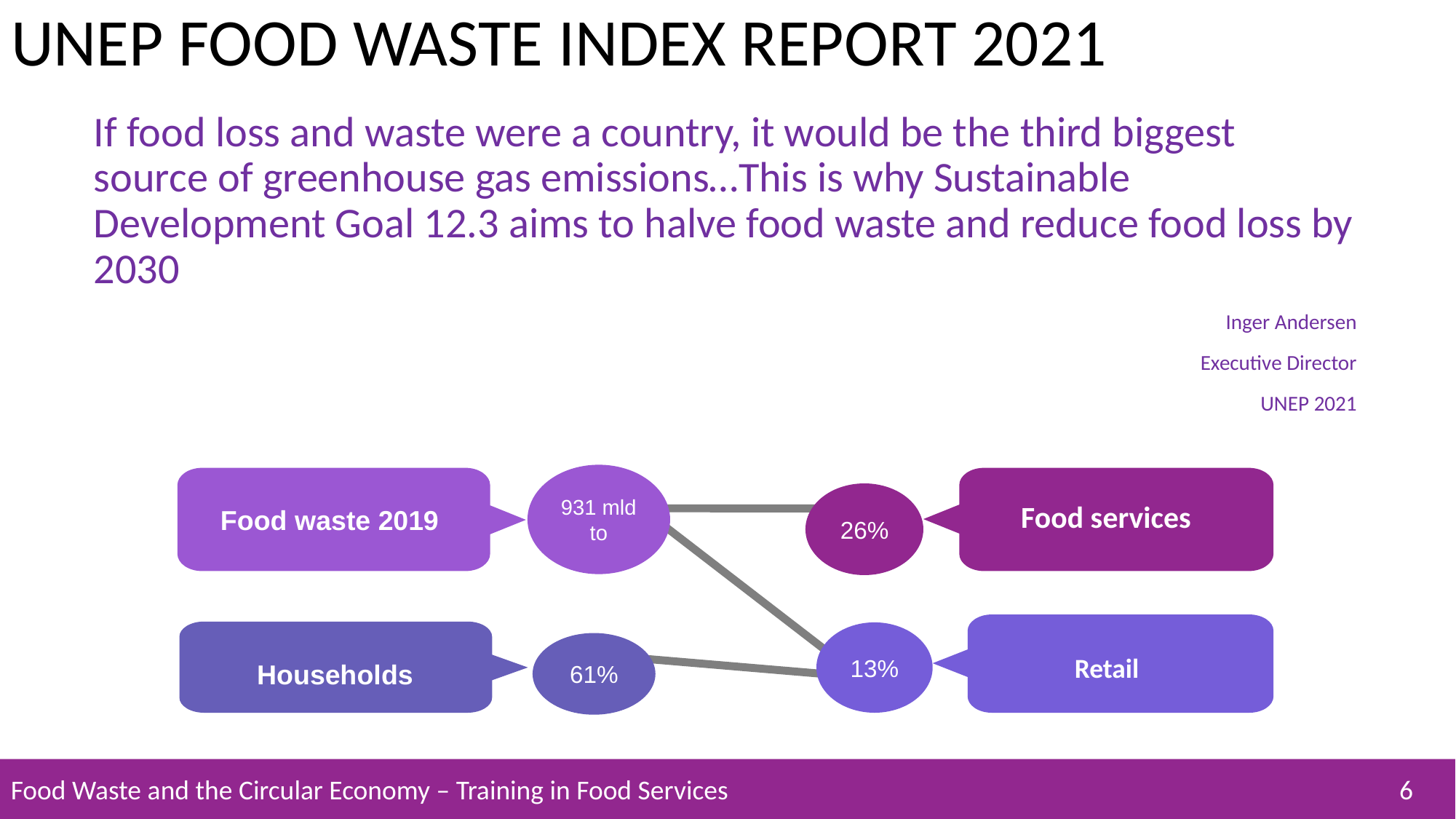

# UNEP FOOD WASTE INDEX REPORT 2021
If food loss and waste were a country, it would be the third biggest source of greenhouse gas emissions…This is why Sustainable Development Goal 12.3 aims to halve food waste and reduce food loss by 2030
Inger Andersen
Executive Director
UNEP 2021

931 mld to
26%

13%

61%

Food services
Food waste 2019

Retail
Households